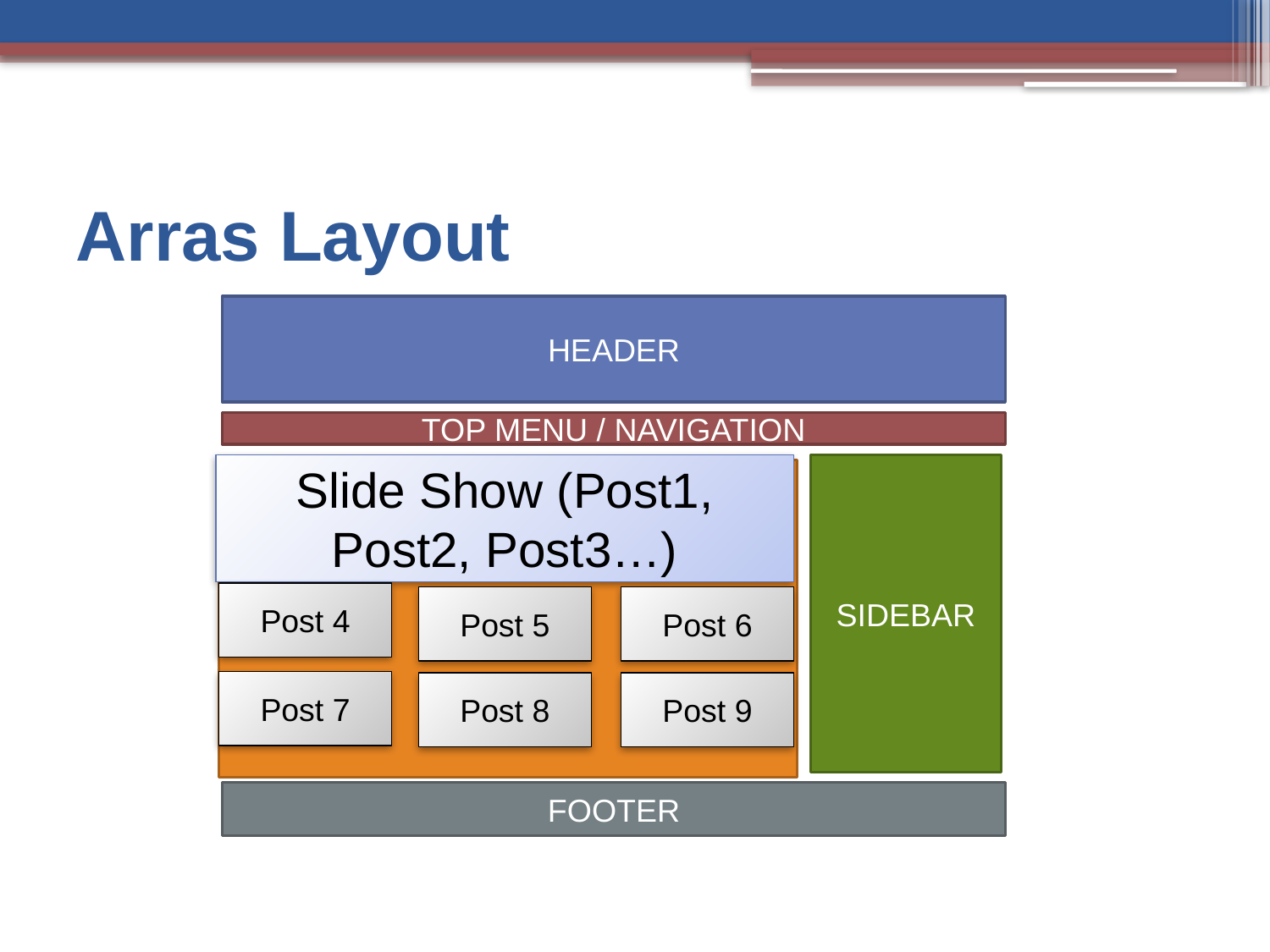

# Arras Layout
HEADER
TOP MENU / NAVIGATION
Slide Show (Post1, Post2, Post3…)
SIDEBAR
CONTENT
Post 4
Post 5
Post 6
Post 7
Post 8
Post 9
FOOTER